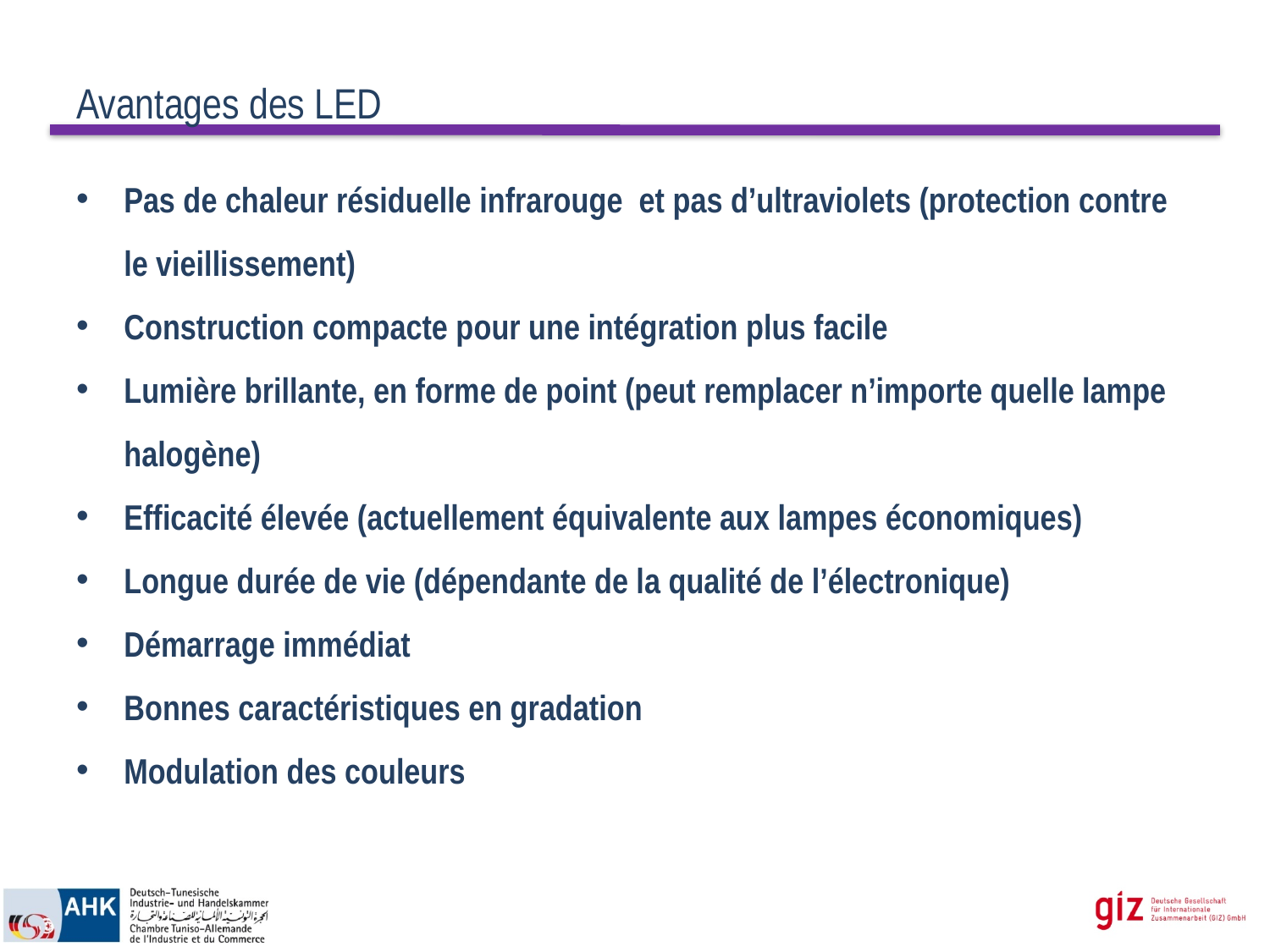

# Avantages des LED
Pas de chaleur résiduelle infrarouge  et pas d’ultraviolets (protection contre le vieillissement)
Construction compacte pour une intégration plus facile
Lumière brillante, en forme de point (peut remplacer n’importe quelle lampe halogène)
Efficacité élevée (actuellement équivalente aux lampes économiques)
Longue durée de vie (dépendante de la qualité de l’électronique)
Démarrage immédiat
Bonnes caractéristiques en gradation
Modulation des couleurs